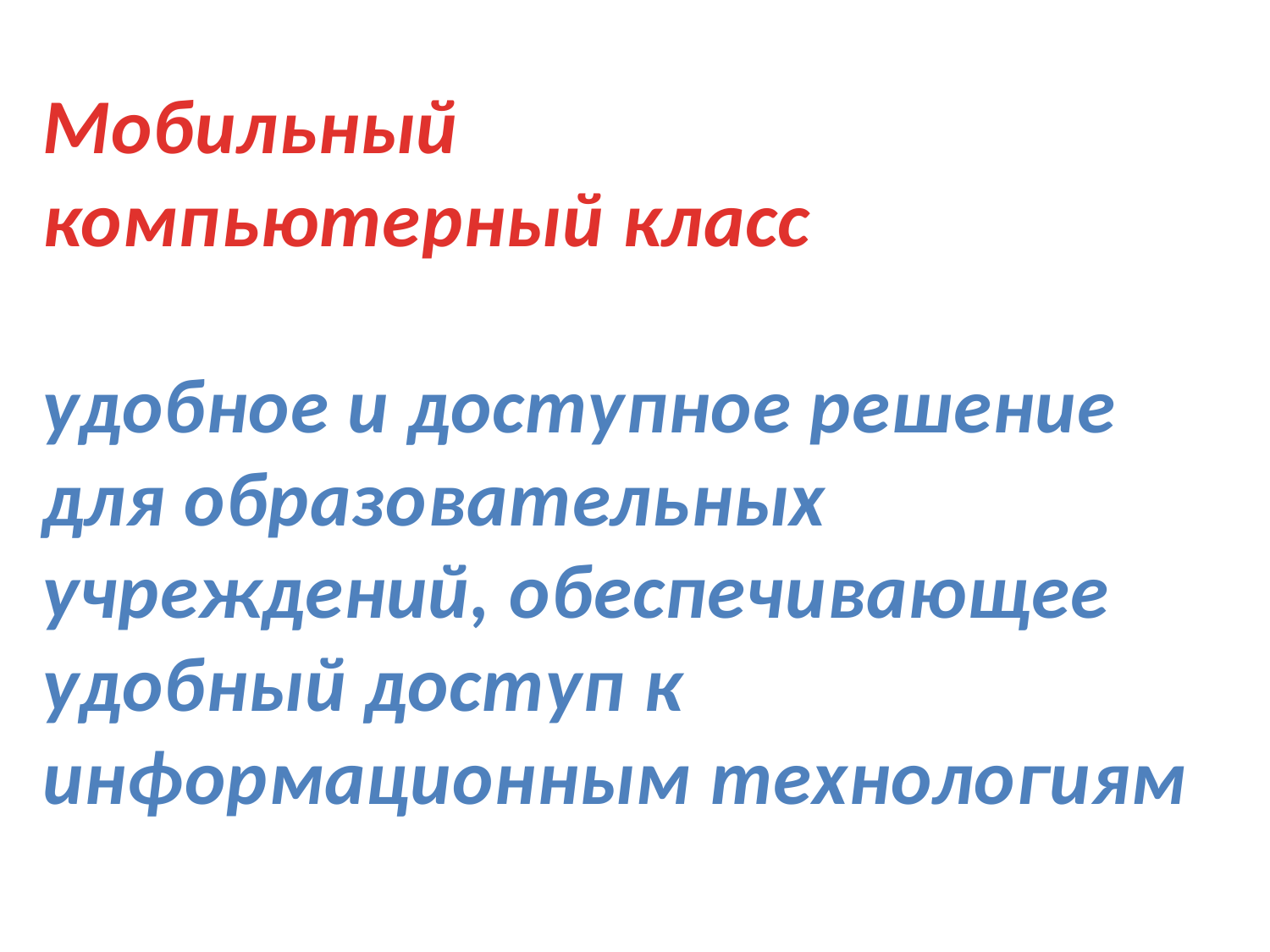

Мобильный
компьютерный класс

удобное и доступное решение для образовательных учреждений, обеспечивающее удобный доступ к информационным технологиям